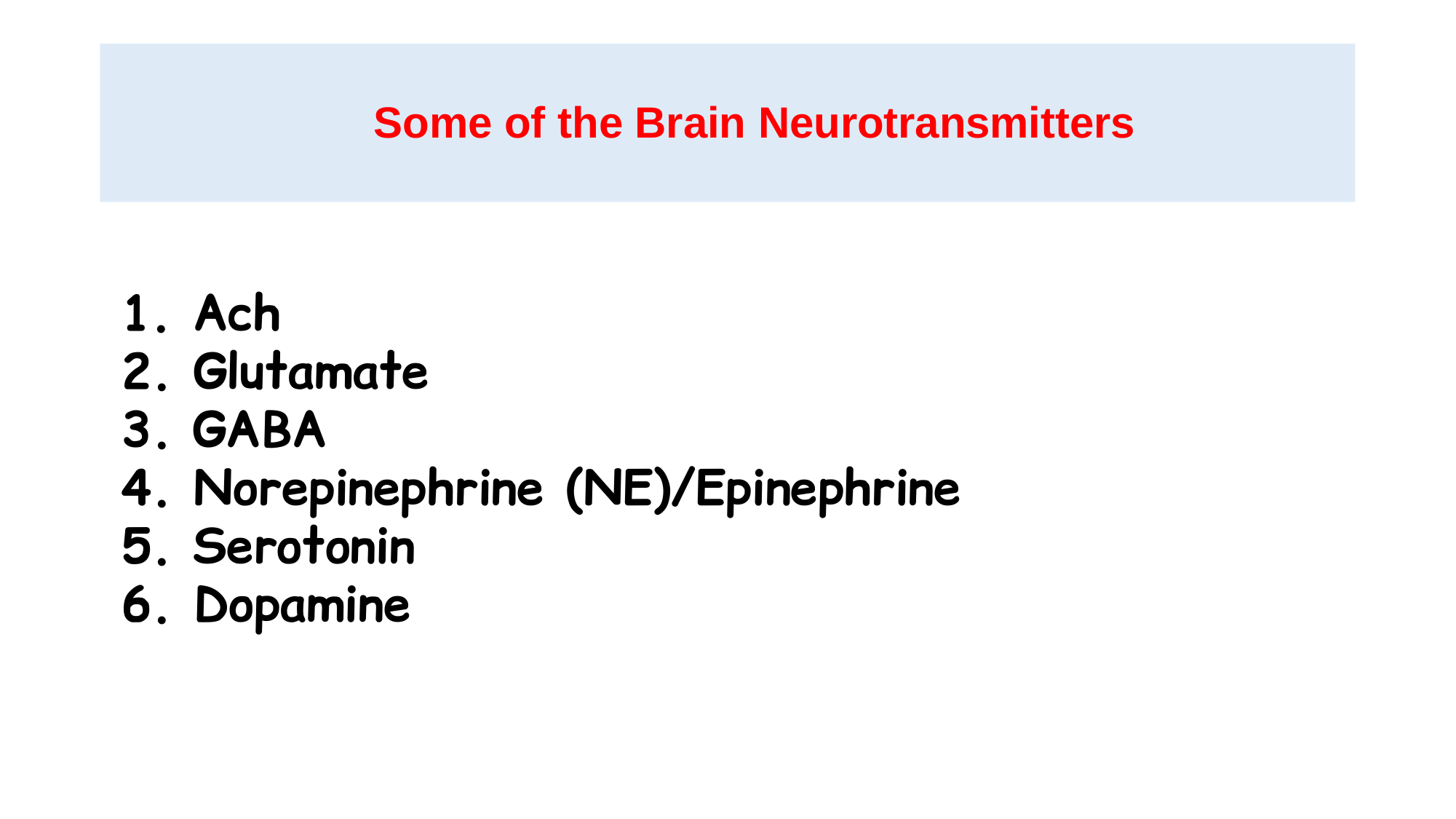

# Some of the Brain Neurotransmitters

1. Ach
2. Glutamate
3. GABA
4. Norepinephrine (NE)/Epinephrine
5. Serotonin
6. Dopamine